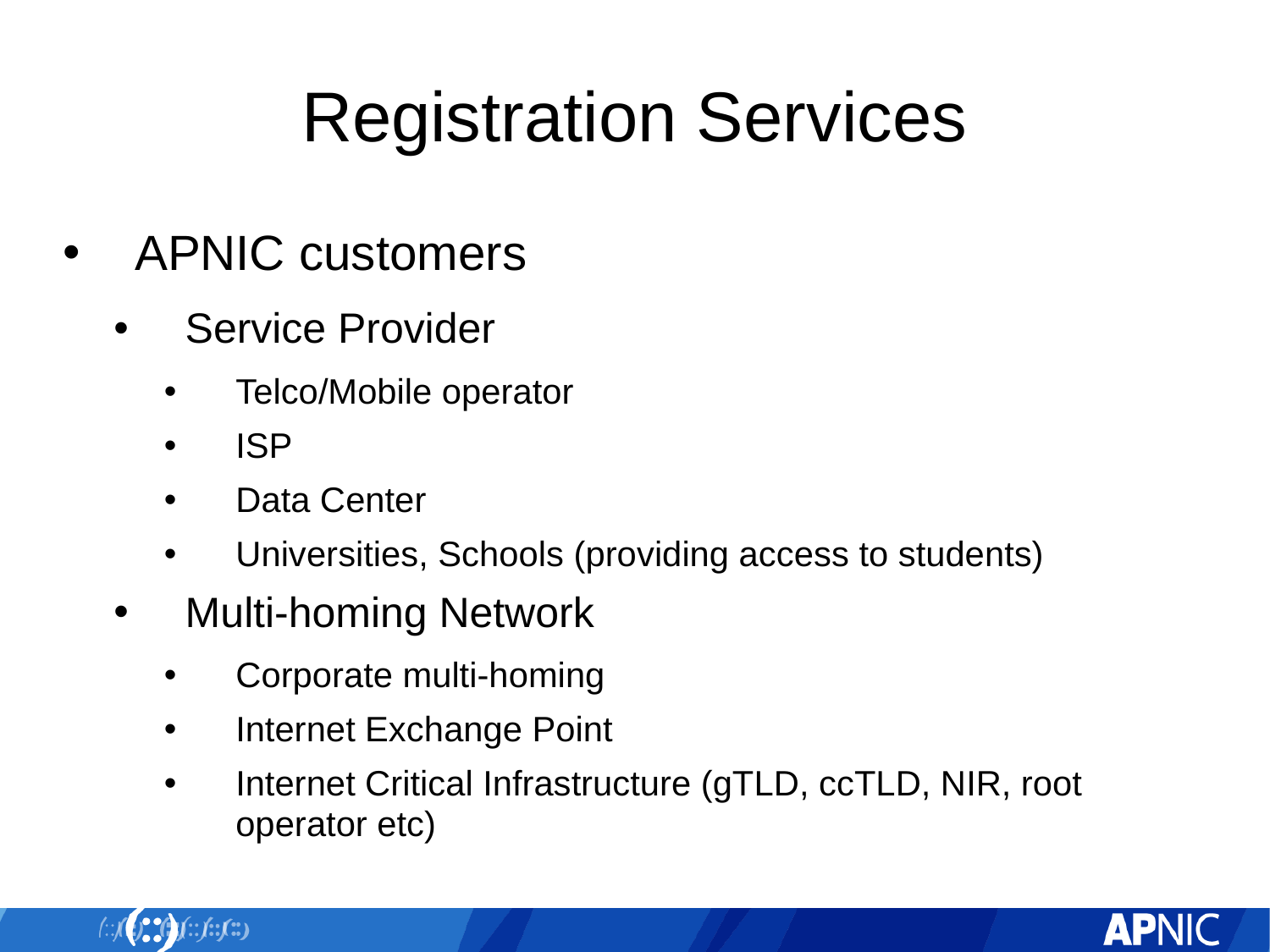

# Registration Services
APNIC customers
Service Provider
Telco/Mobile operator
ISP
Data Center
Universities, Schools (providing access to students)
Multi-homing Network
Corporate multi-homing
Internet Exchange Point
Internet Critical Infrastructure (gTLD, ccTLD, NIR, root operator etc)